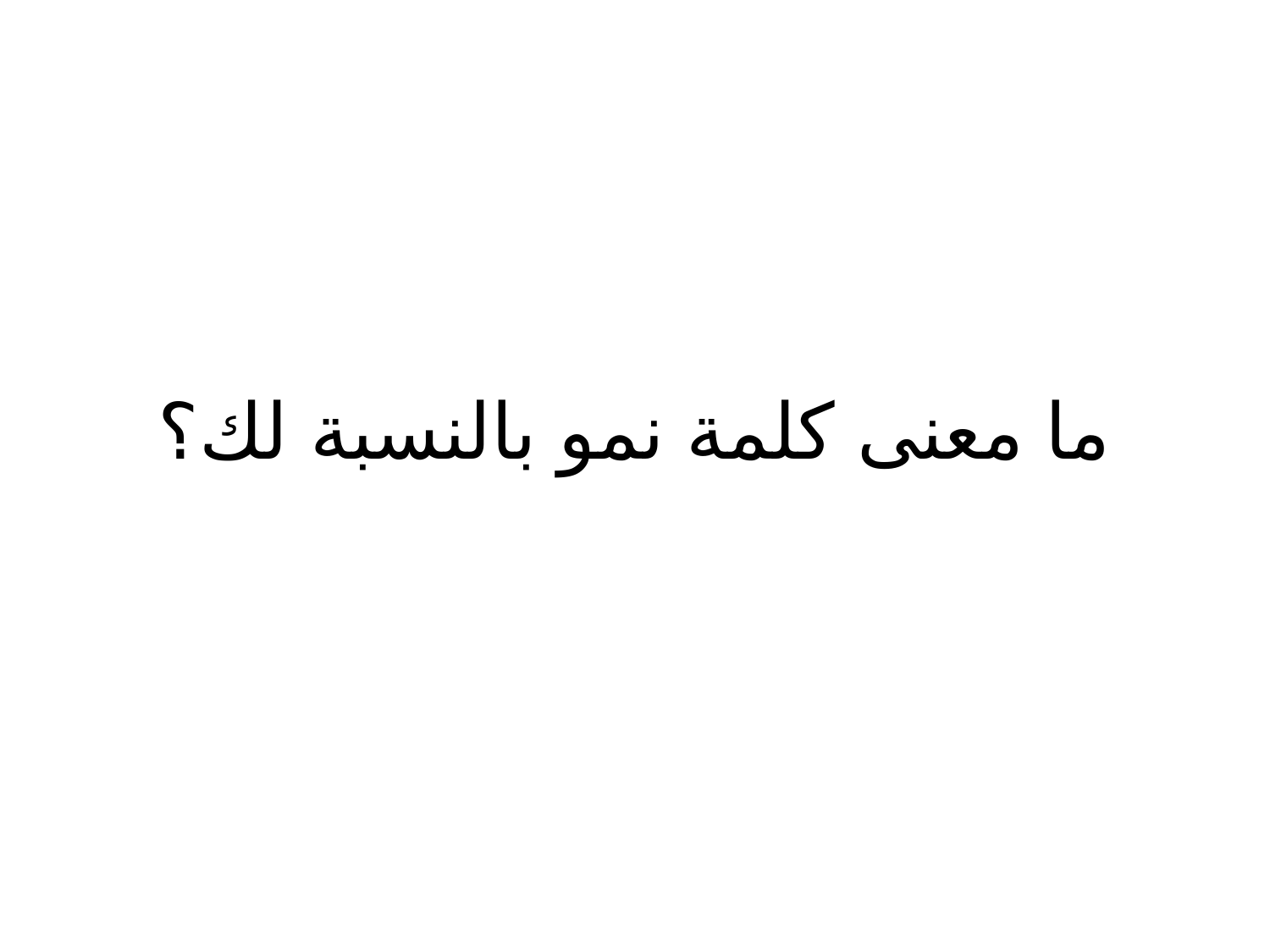

# ما معنى كلمة نمو بالنسبة لك؟